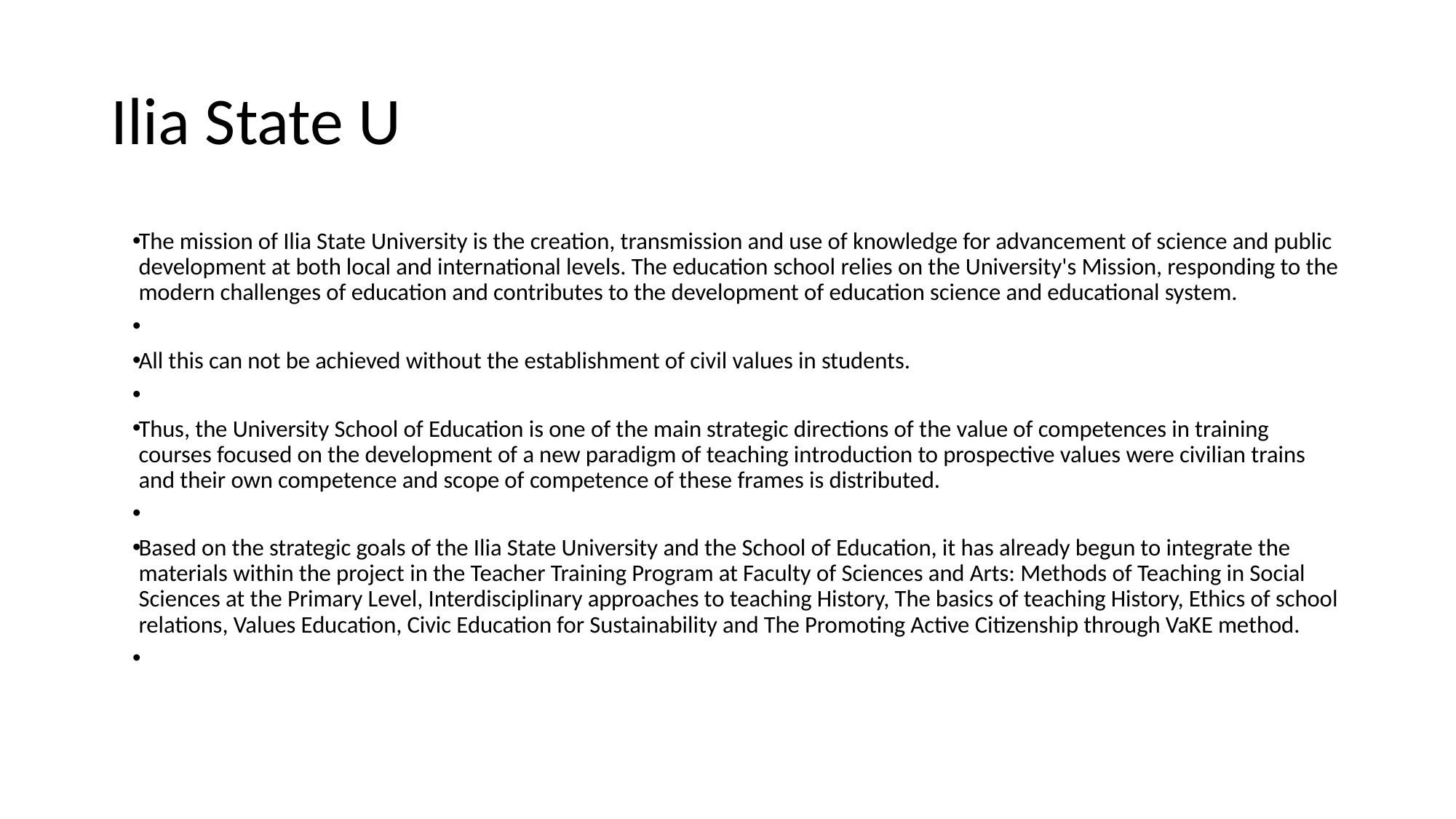

# Ilia State U
The mission of Ilia State University is the creation, transmission and use of knowledge for advancement of science and public development at both local and international levels. The education school relies on the University's Mission, responding to the modern challenges of education and contributes to the development of education science and educational system.

All this can not be achieved without the establishment of civil values in students.

Thus, the University School of Education is one of the main strategic directions of the value of competences in training courses focused on the development of a new paradigm of teaching introduction to prospective values were civilian trains and their own competence and scope of competence of these frames is distributed.

Based on the strategic goals of the Ilia State University and the School of Education, it has already begun to integrate the materials within the project in the Teacher Training Program at Faculty of Sciences and Arts: Methods of Teaching in Social Sciences at the Primary Level, Interdisciplinary approaches to teaching History, The basics of teaching History, Ethics of school relations, Values Education, Civic Education for Sustainability and The Promoting Active Citizenship through VaKE method.